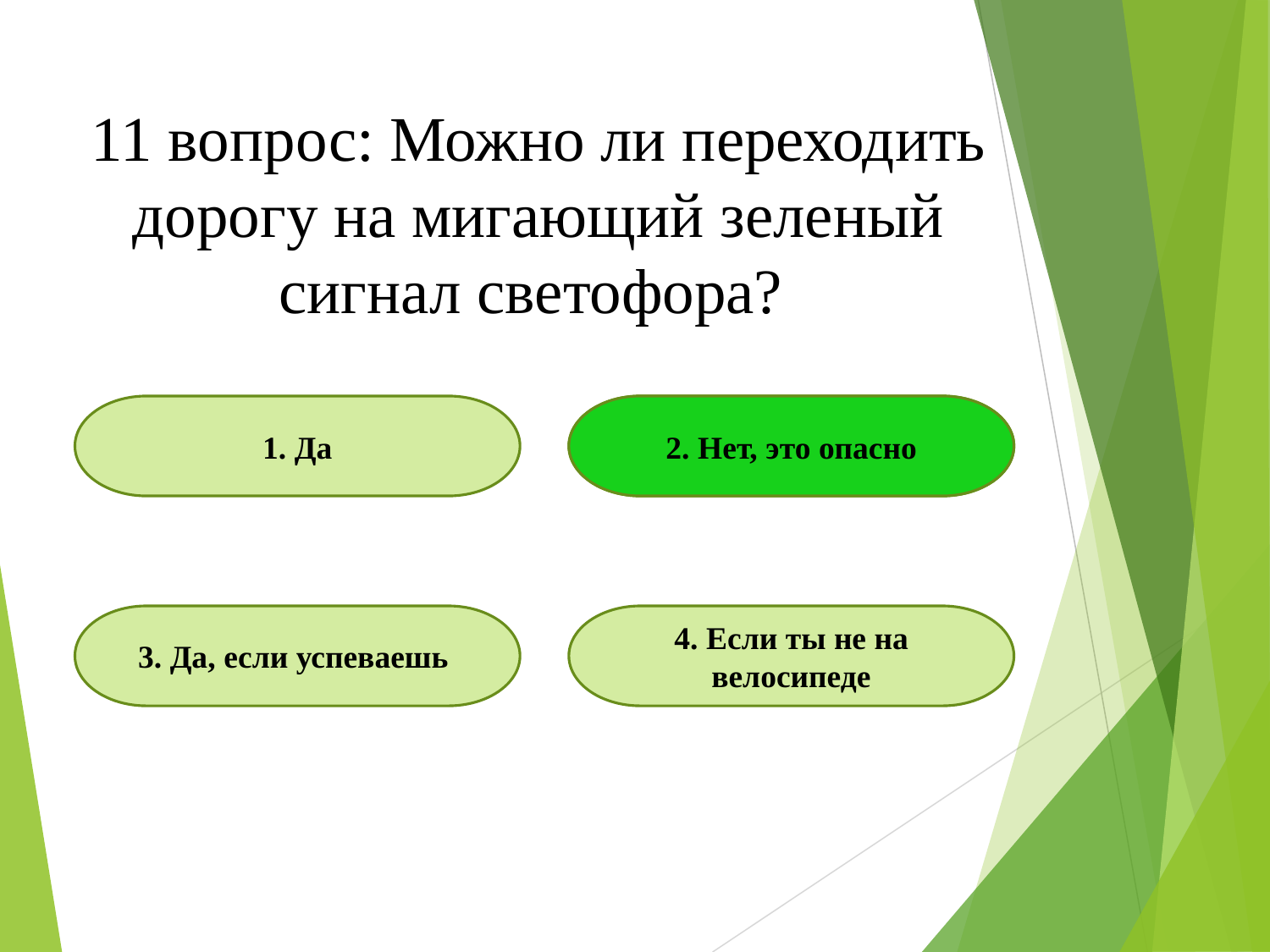

11 вопрос: Можно ли переходить дорогу на мигающий зеленый сигнал светофора?
1. Да
2. Нет, это опасно
2. Нет, это опасно
3. Да, если успеваешь
4. Если ты не на велосипеде